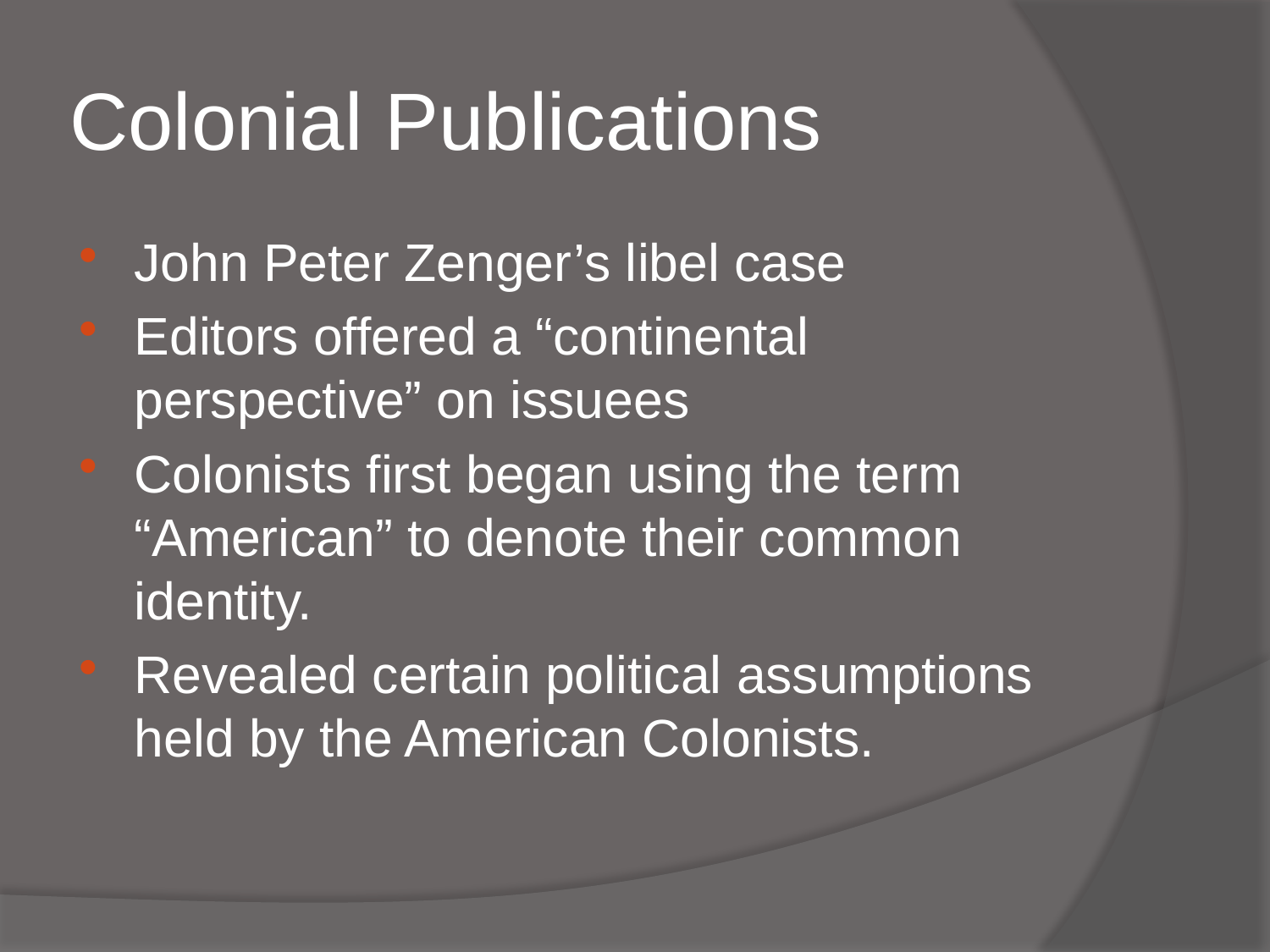

# Colonial Publications
John Peter Zenger’s libel case
Editors offered a “continental perspective” on issuees
Colonists first began using the term “American” to denote their common identity.
Revealed certain political assumptions held by the American Colonists.